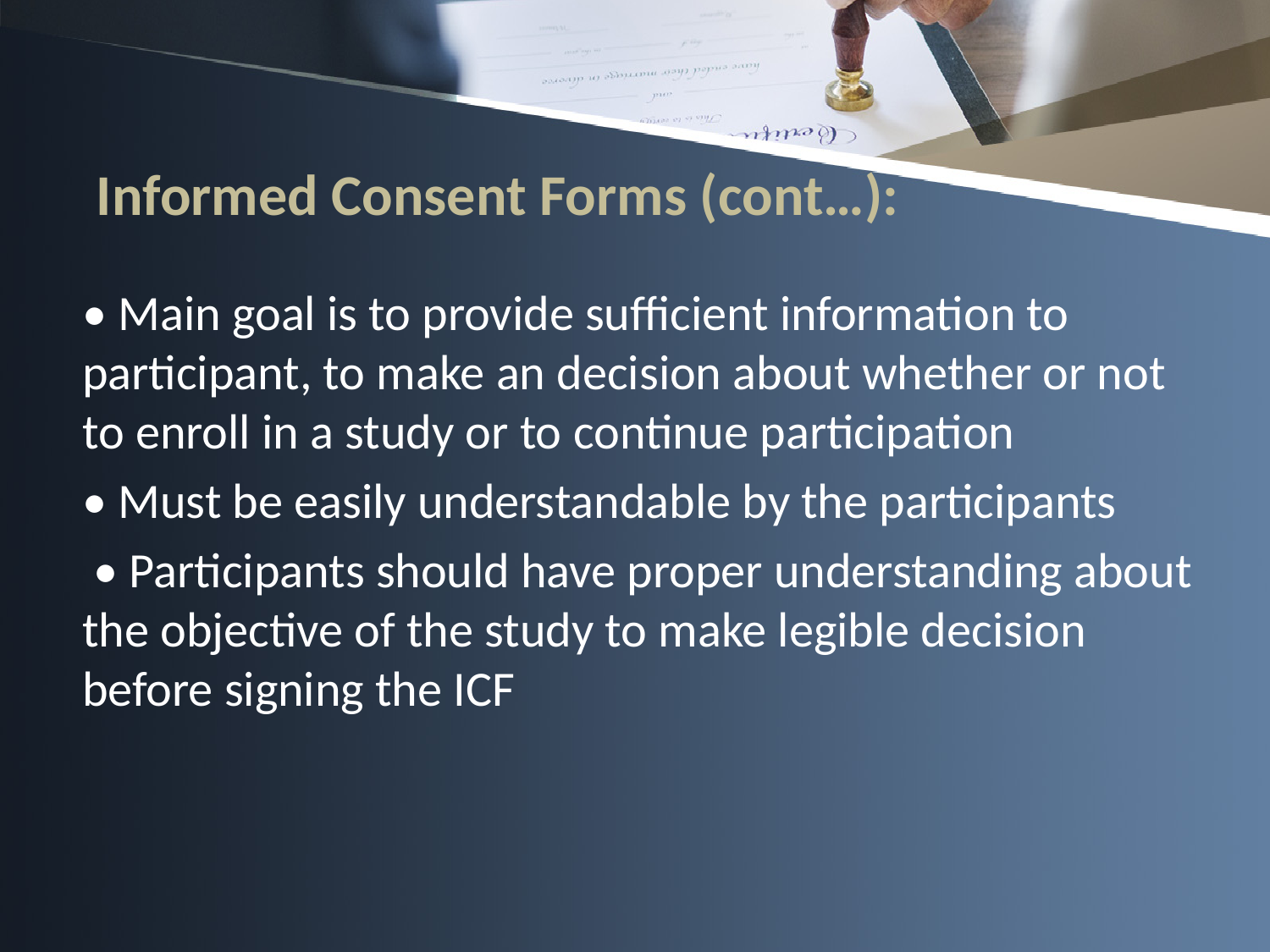

# Informed Consent Forms (cont…):
• Main goal is to provide sufficient information to participant, to make an decision about whether or not to enroll in a study or to continue participation
• Must be easily understandable by the participants
 • Participants should have proper understanding about the objective of the study to make legible decision before signing the ICF